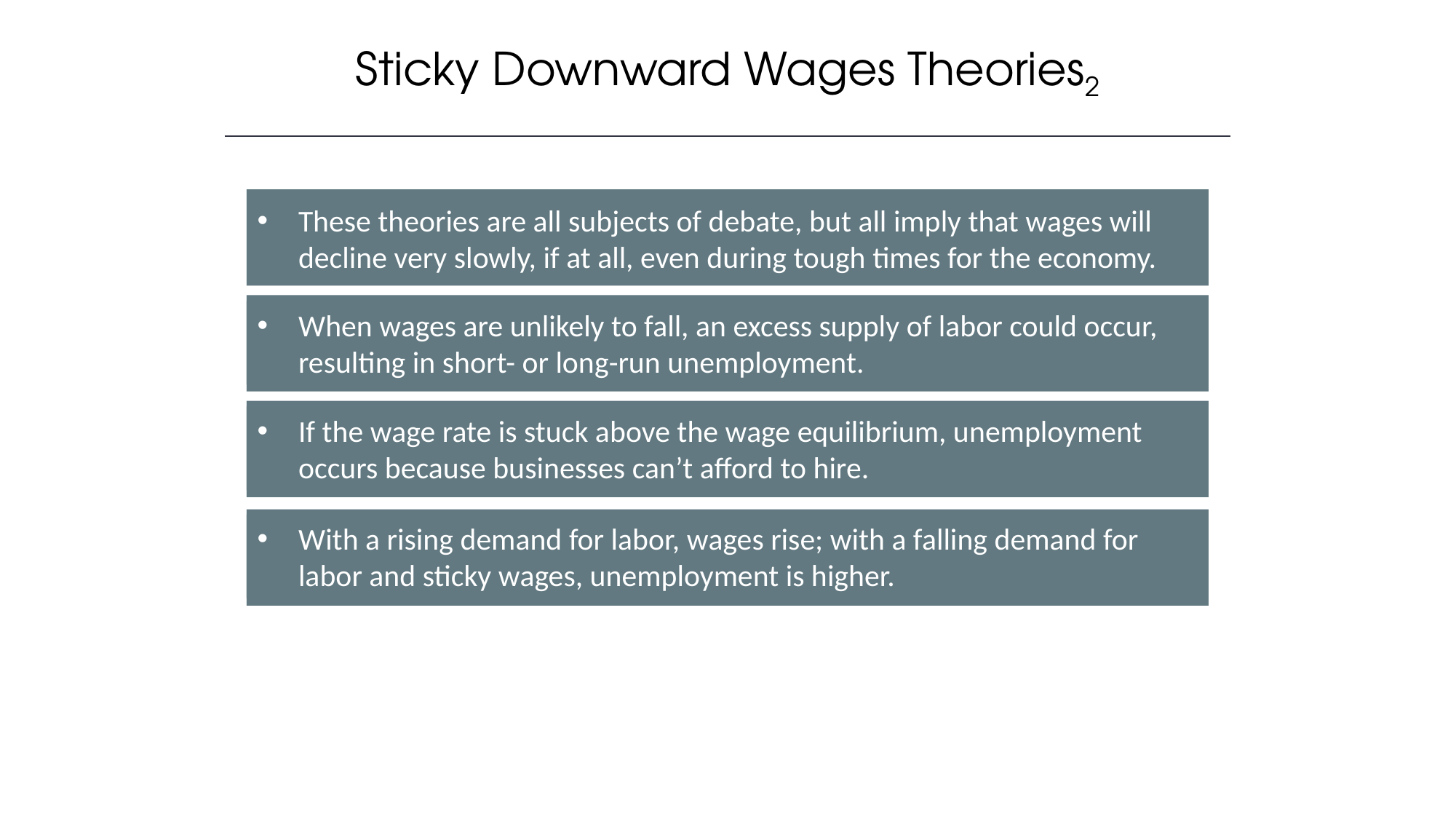

Sticky Downward Wages Theories2

These theories are all subjects of debate, but all imply that wages will decline very slowly, if at all, even during tough times for the economy.

When wages are unlikely to fall, an excess supply of labor could occur, resulting in short- or long-run unemployment.

If the wage rate is stuck above the wage equilibrium, unemployment occurs because businesses can’t afford to hire.

With a rising demand for labor, wages rise; with a falling demand for labor and sticky wages, unemployment is higher.